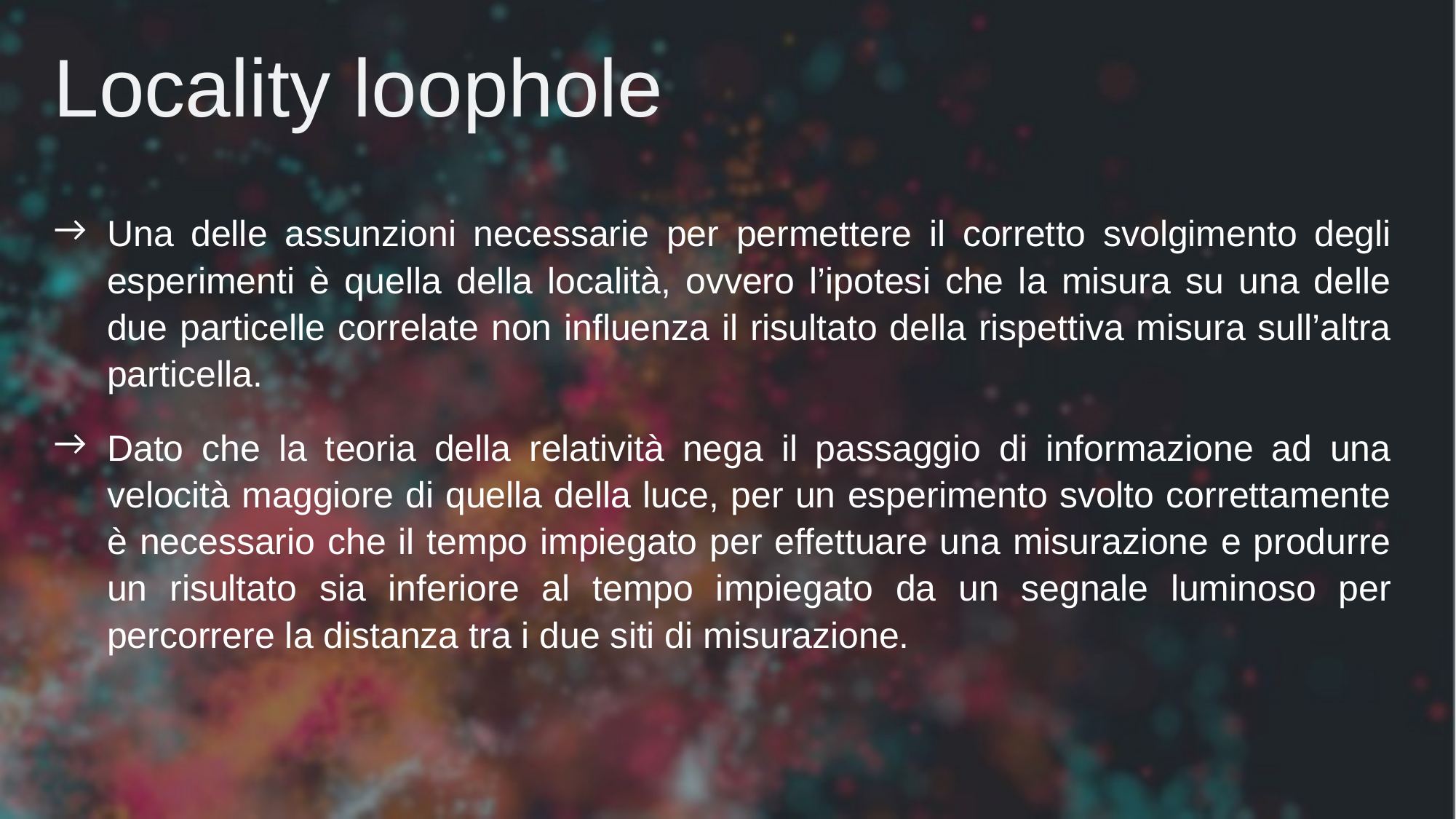

# Locality loophole
Una delle assunzioni necessarie per permettere il corretto svolgimento degli esperimenti è quella della località, ovvero l’ipotesi che la misura su una delle due particelle correlate non influenza il risultato della rispettiva misura sull’altra particella.
Dato che la teoria della relatività nega il passaggio di informazione ad una velocità maggiore di quella della luce, per un esperimento svolto correttamente è necessario che il tempo impiegato per effettuare una misurazione e produrre un risultato sia inferiore al tempo impiegato da un segnale luminoso per percorrere la distanza tra i due siti di misurazione.